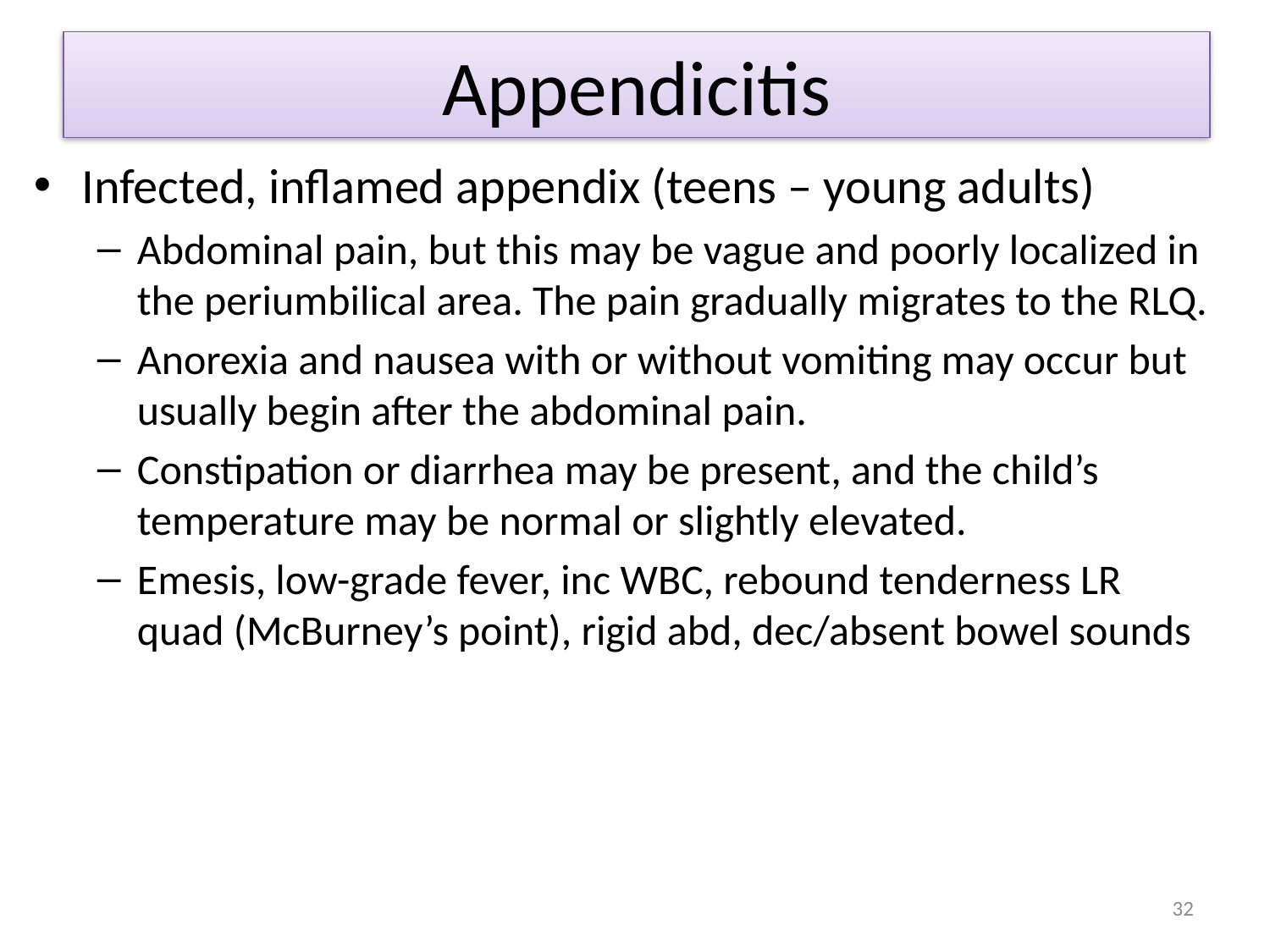

# Appendicitis
Infected, inflamed appendix (teens – young adults)
Abdominal pain, but this may be vague and poorly localized in the periumbilical area. The pain gradually migrates to the RLQ.
Anorexia and nausea with or without vomiting may occur but usually begin after the abdominal pain.
Constipation or diarrhea may be present, and the child’s temperature may be normal or slightly elevated.
Emesis, low-grade fever, inc WBC, rebound tenderness LR quad (McBurney’s point), rigid abd, dec/absent bowel sounds
32